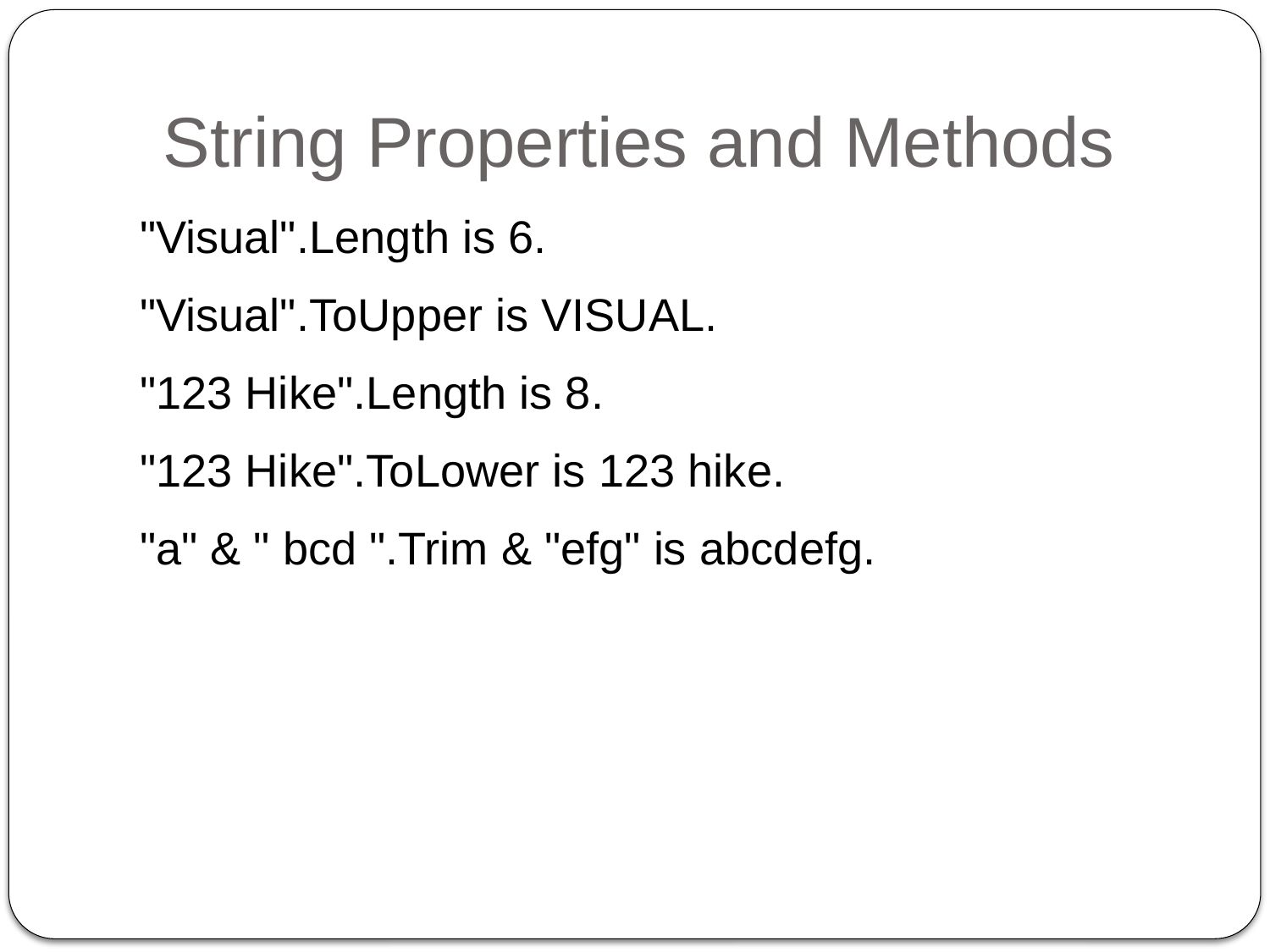

# String Properties and Methods
"Visual".Length is 6.
"Visual".ToUpper is VISUAL.
"123 Hike".Length is 8.
"123 Hike".ToLower is 123 hike.
"a" & " bcd ".Trim & "efg" is abcdefg.
29